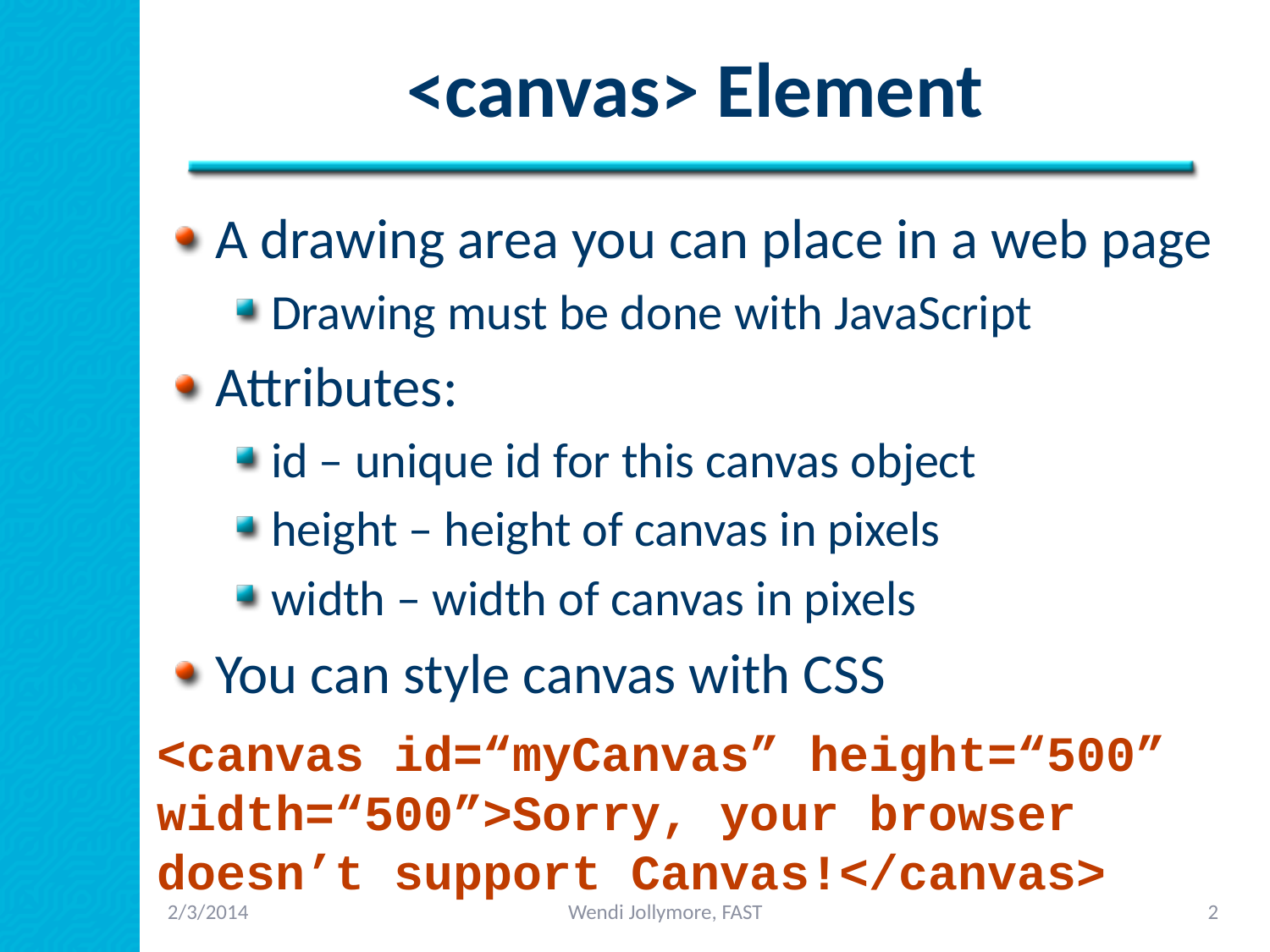

# <canvas> Element
A drawing area you can place in a web page
Drawing must be done with JavaScript
Attributes:
id – unique id for this canvas object
height – height of canvas in pixels
width – width of canvas in pixels
You can style canvas with CSS
<canvas id=“myCanvas” height=“500” width=“500”>Sorry, your browser doesn’t support Canvas!</canvas>
2/3/2014
Wendi Jollymore, FAST
2